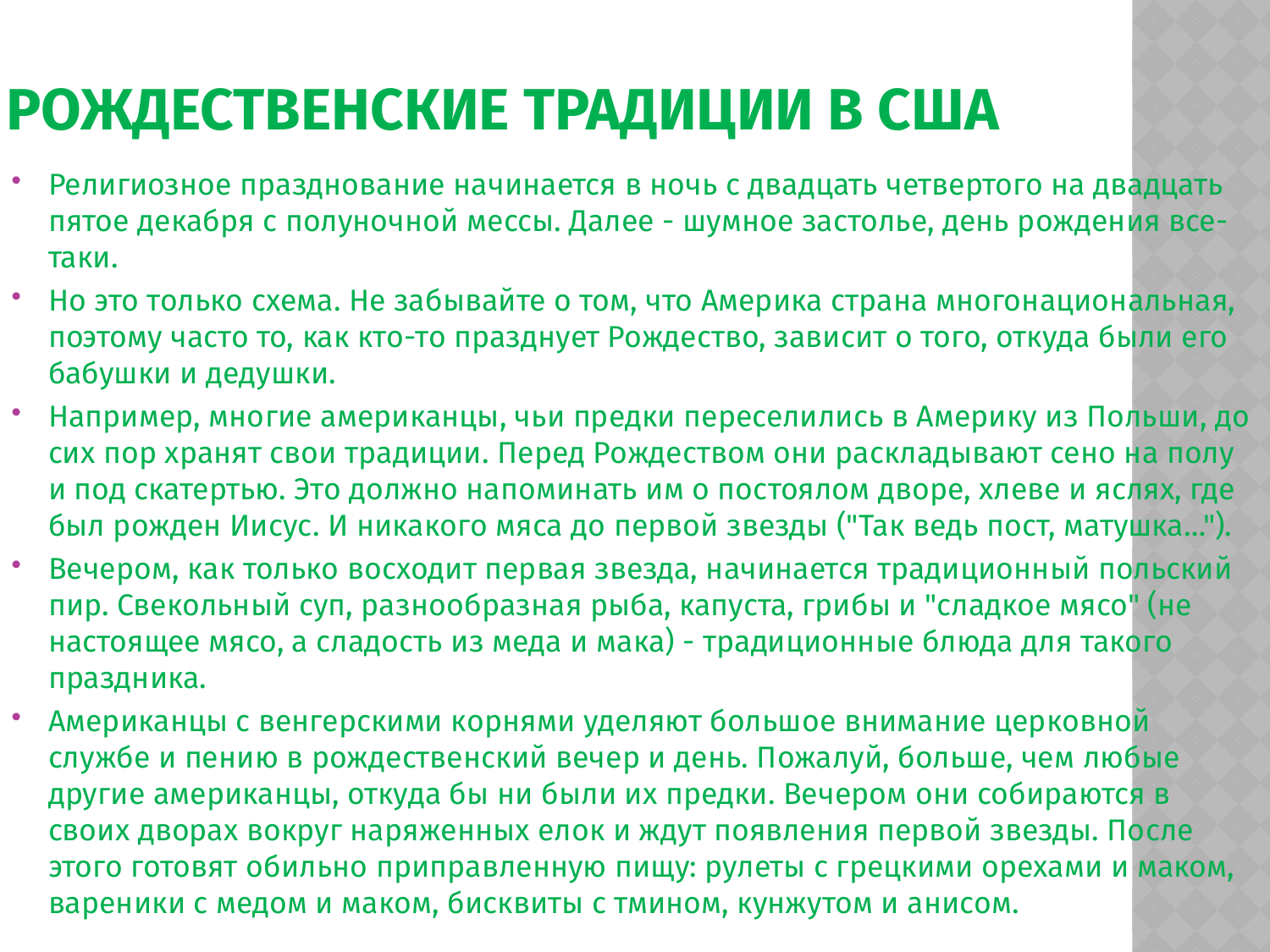

# Рождественские традиции в США
Религиозное празднование начинается в ночь с двадцать четвертого на двадцать пятое декабря с полуночной мессы. Далее - шумное застолье, день рождения все-таки.
Но это только схема. Не забывайте о том, что Америка страна многонациональная, поэтому часто то, как кто-то празднует Рождество, зависит о того, откуда были его бабушки и дедушки.
Например, многие американцы, чьи предки переселились в Америку из Польши, до сих пор хранят свои традиции. Перед Рождеством они раскладывают сено на полу и под скатертью. Это должно напоминать им о постоялом дворе, хлеве и яслях, где был рожден Иисус. И никакого мяса до первой звезды ("Так ведь пост, матушка…").
Вечером, как только восходит первая звезда, начинается традиционный польский пир. Свекольный суп, разнообразная рыба, капуста, грибы и "сладкое мясо" (не настоящее мясо, а сладость из меда и мака) - традиционные блюда для такого праздника.
Американцы с венгерскими корнями уделяют большое внимание церковной службе и пению в рождественский вечер и день. Пожалуй, больше, чем любые другие американцы, откуда бы ни были их предки. Вечером они собираются в своих дворах вокруг наряженных елок и ждут появления первой звезды. После этого готовят обильно приправленную пищу: рулеты с грецкими орехами и маком, вареники с медом и маком, бисквиты с тмином, кунжутом и анисом.